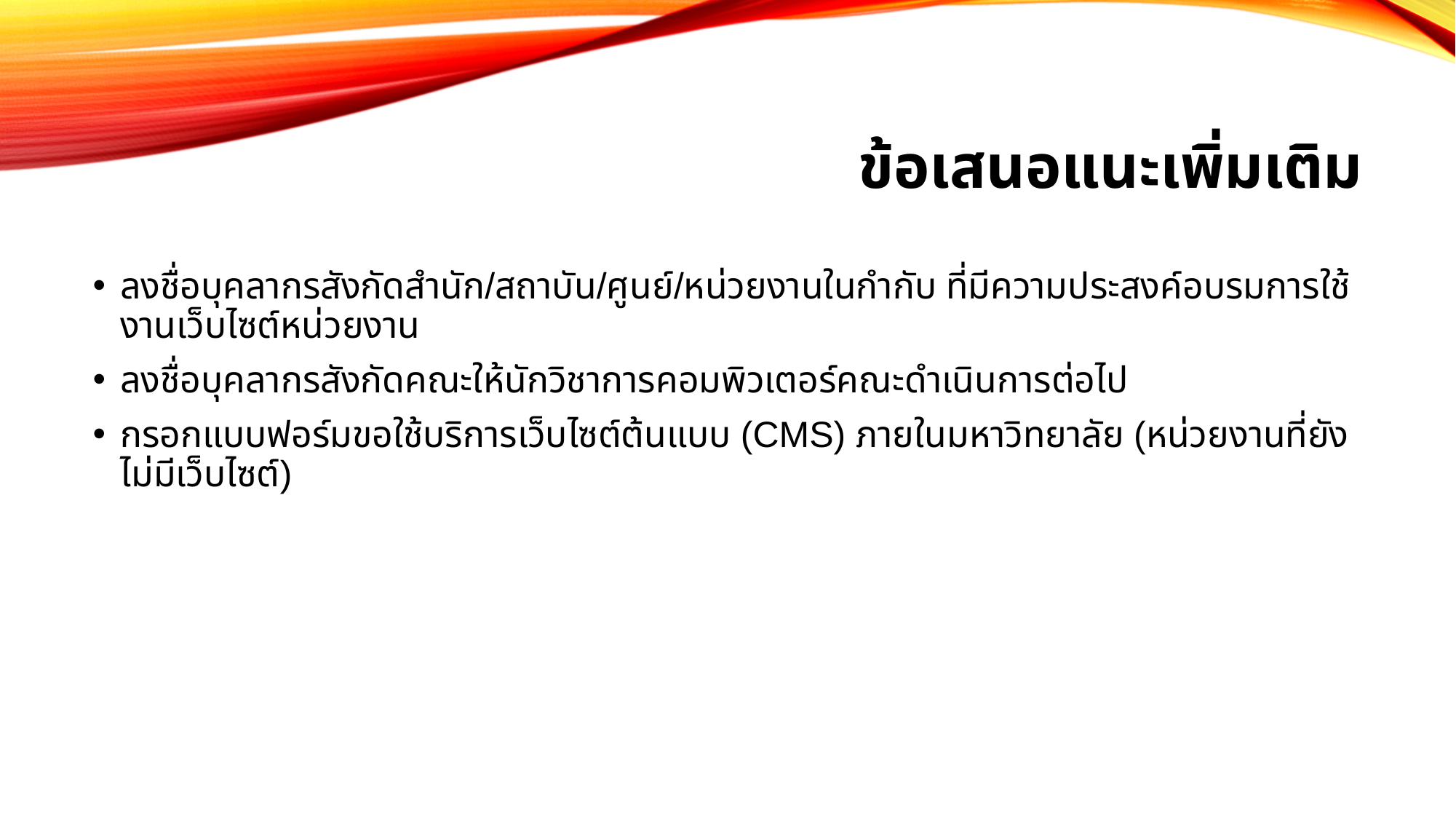

# ข้อเสนอแนะเพิ่มเติม
ลงชื่อบุคลากรสังกัดสำนัก/สถาบัน/ศูนย์/หน่วยงานในกำกับ ที่มีความประสงค์อบรมการใช้งานเว็บไซต์หน่วยงาน
ลงชื่อบุคลากรสังกัดคณะให้นักวิชาการคอมพิวเตอร์คณะดำเนินการต่อไป
กรอกแบบฟอร์มขอใช้บริการเว็บไซต์ต้นแบบ (CMS) ภายในมหาวิทยาลัย (หน่วยงานที่ยังไม่มีเว็บไซต์)